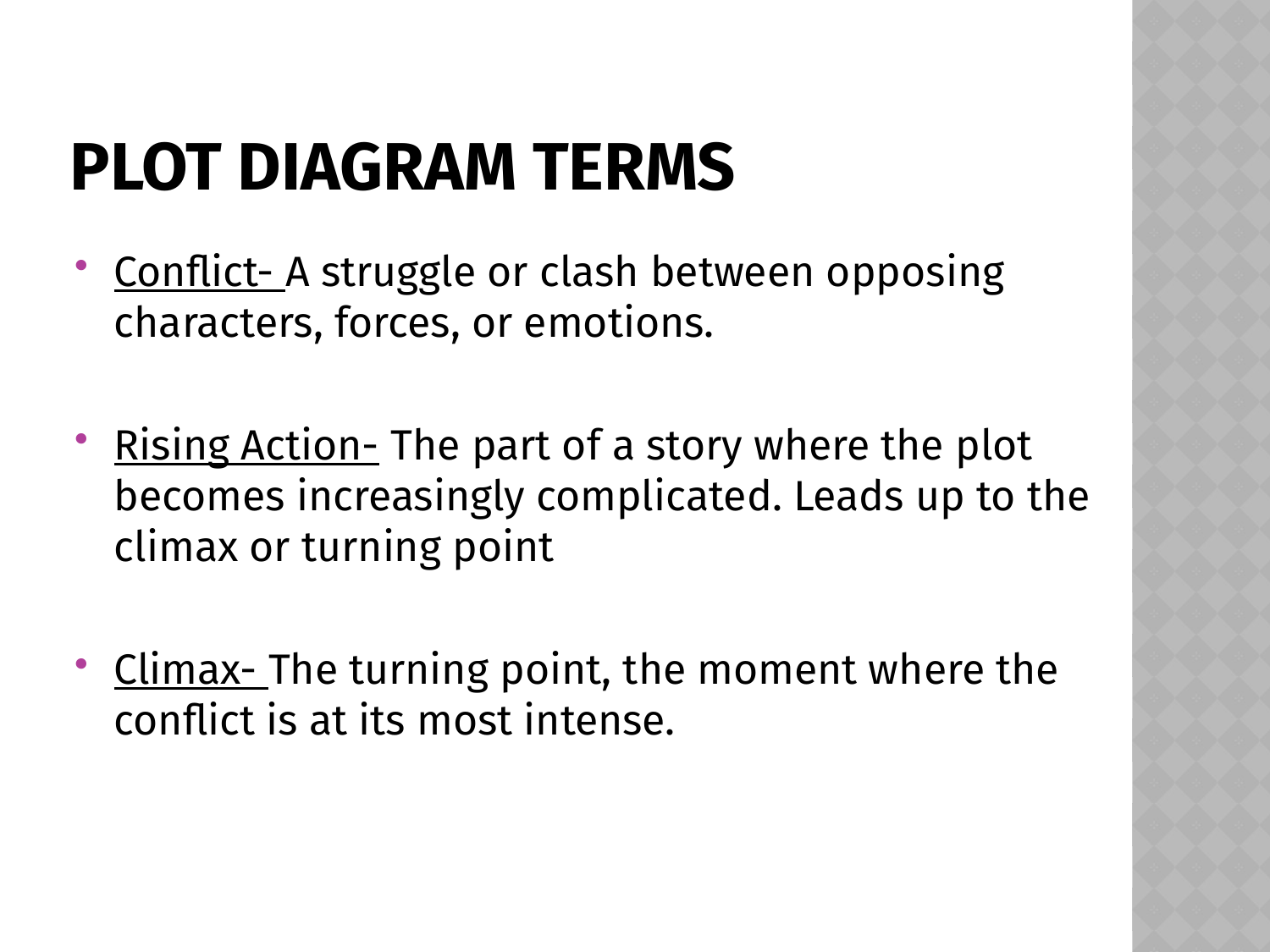

# PLOT diagram terms
Conflict- A struggle or clash between opposing characters, forces, or emotions.

Rising Action- The part of a story where the plot becomes increasingly complicated. Leads up to the climax or turning point

Climax- The turning point, the moment where the conflict is at its most intense.